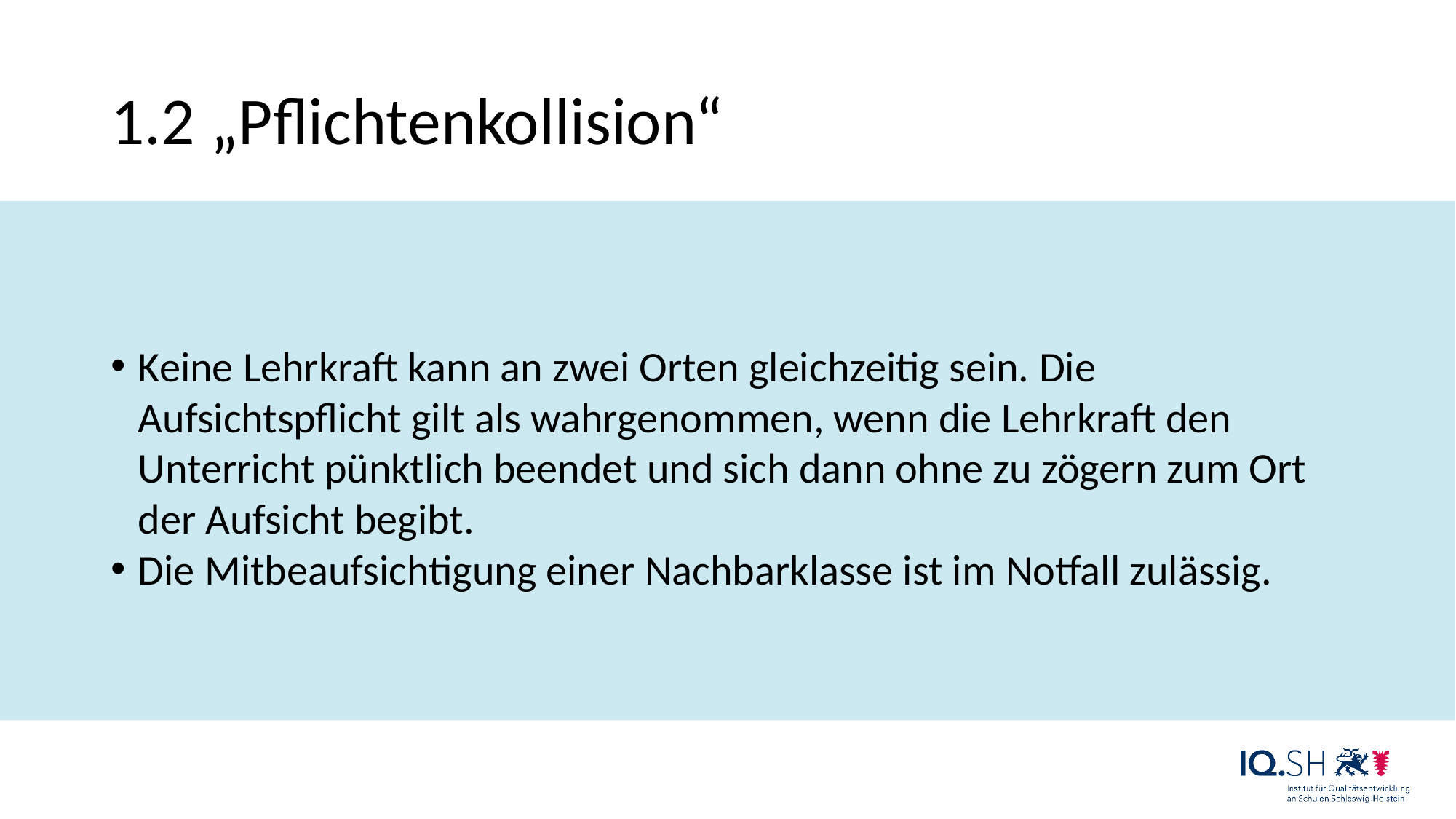

# 1.2 „Pflichtenkollision“
Keine Lehrkraft kann an zwei Orten gleichzeitig sein. Die Aufsichtspflicht gilt als wahrgenommen, wenn die Lehrkraft den Unterricht pünktlich beendet und sich dann ohne zu zögern zum Ort der Aufsicht begibt.
Die Mitbeaufsichtigung einer Nachbarklasse ist im Notfall zulässig.